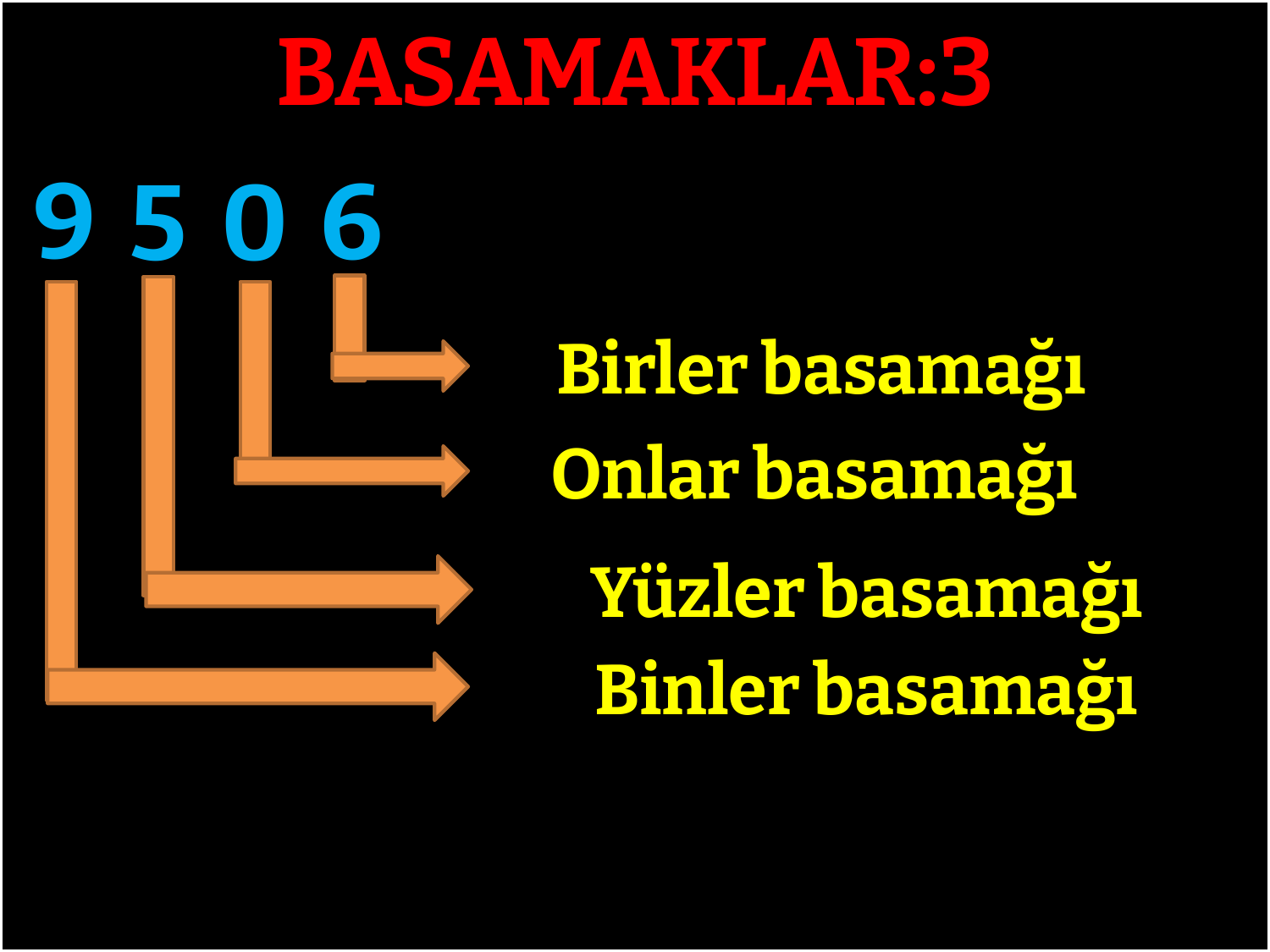

BASAMAKLAR:3
9
6
5
0

#
Birler basamağı

Onlar basamağı

Yüzler basamağı

Binler basamağı